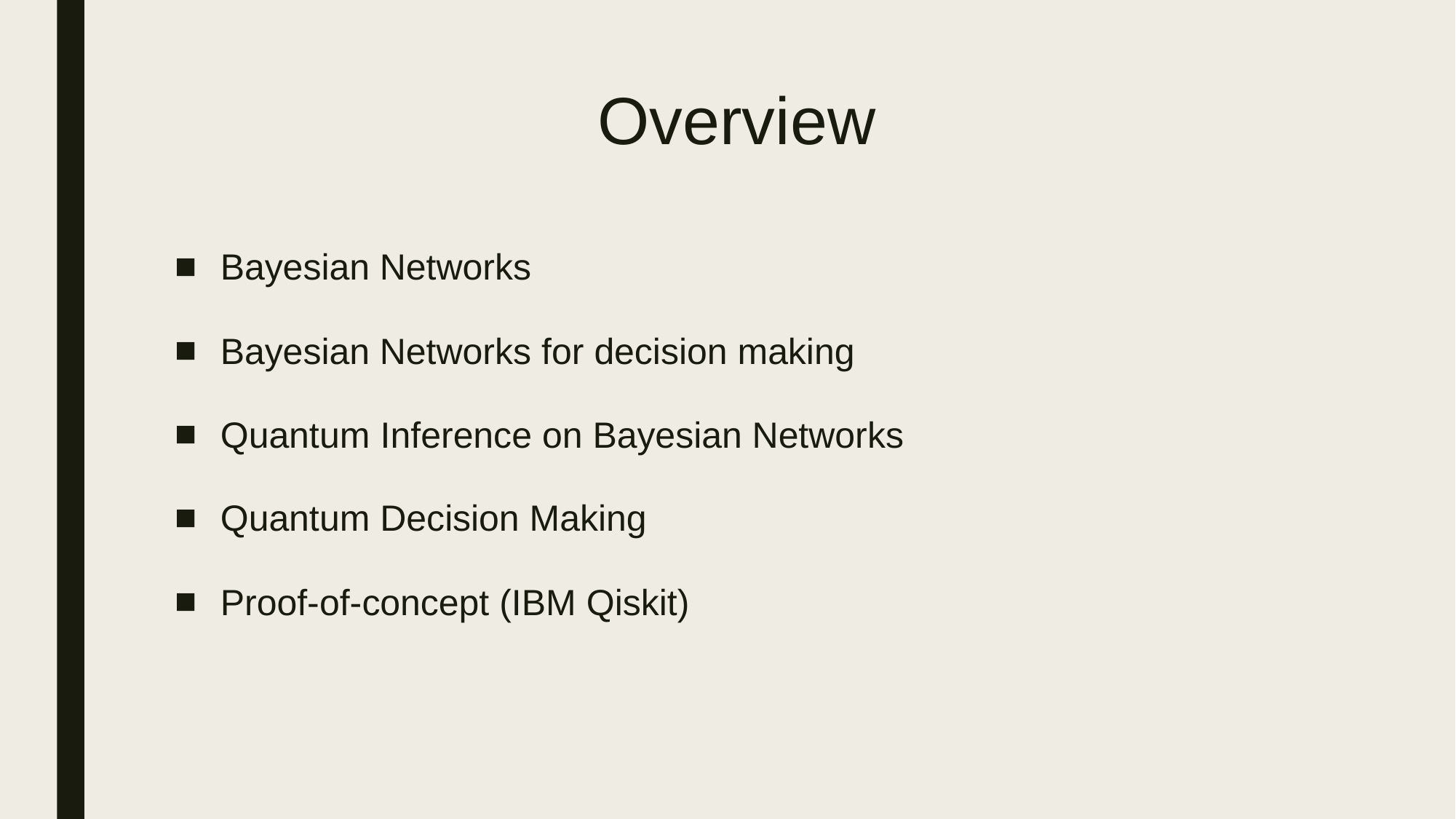

# Overview
Bayesian Networks
Bayesian Networks for decision making
Quantum Inference on Bayesian Networks
Quantum Decision Making
Proof-of-concept (IBM Qiskit)